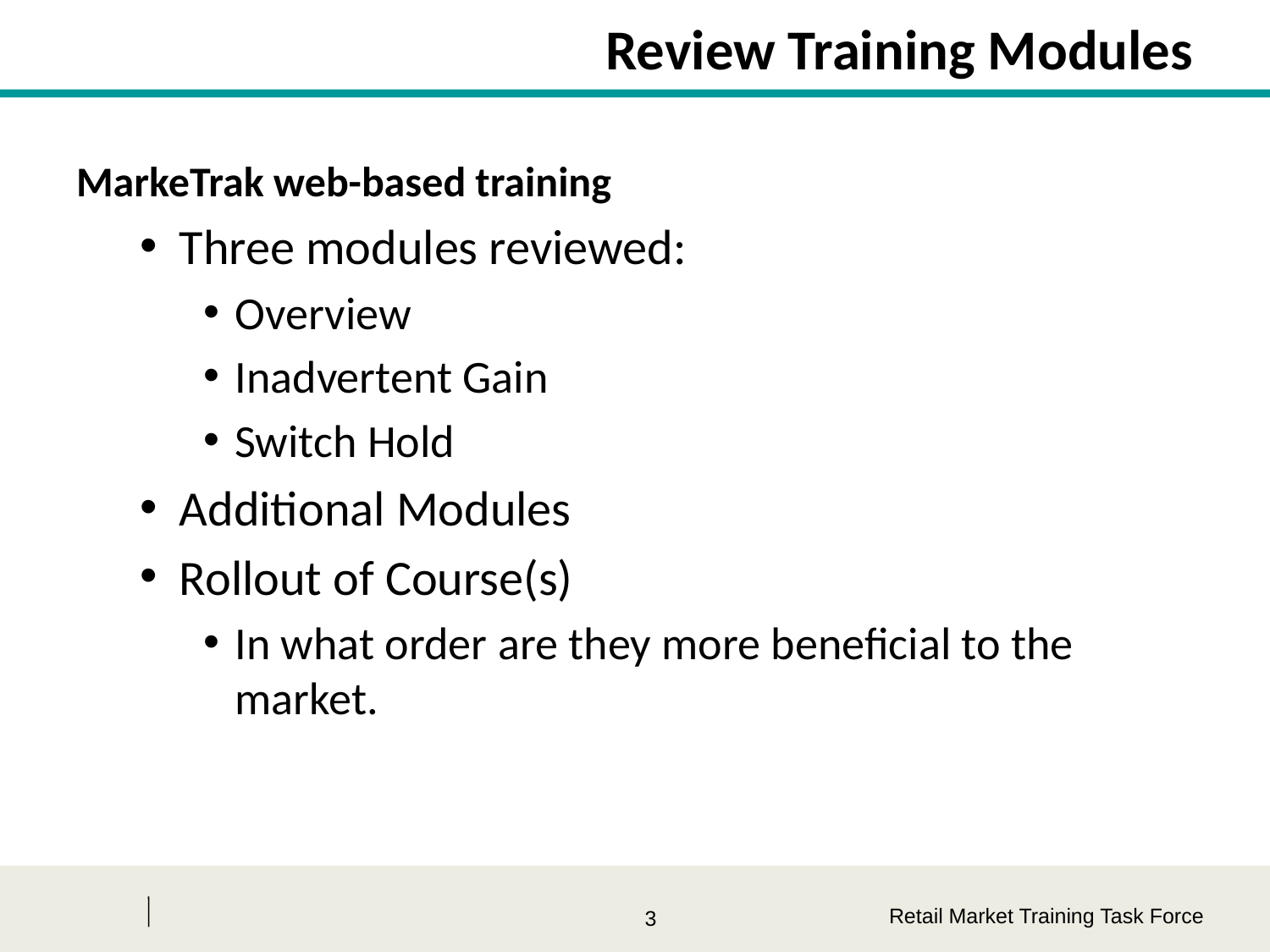

# Review Training Modules
MarkeTrak web-based training
Three modules reviewed:
Overview
Inadvertent Gain
Switch Hold
Additional Modules
Rollout of Course(s)
In what order are they more beneficial to the market.

Retail Market Training Task Force